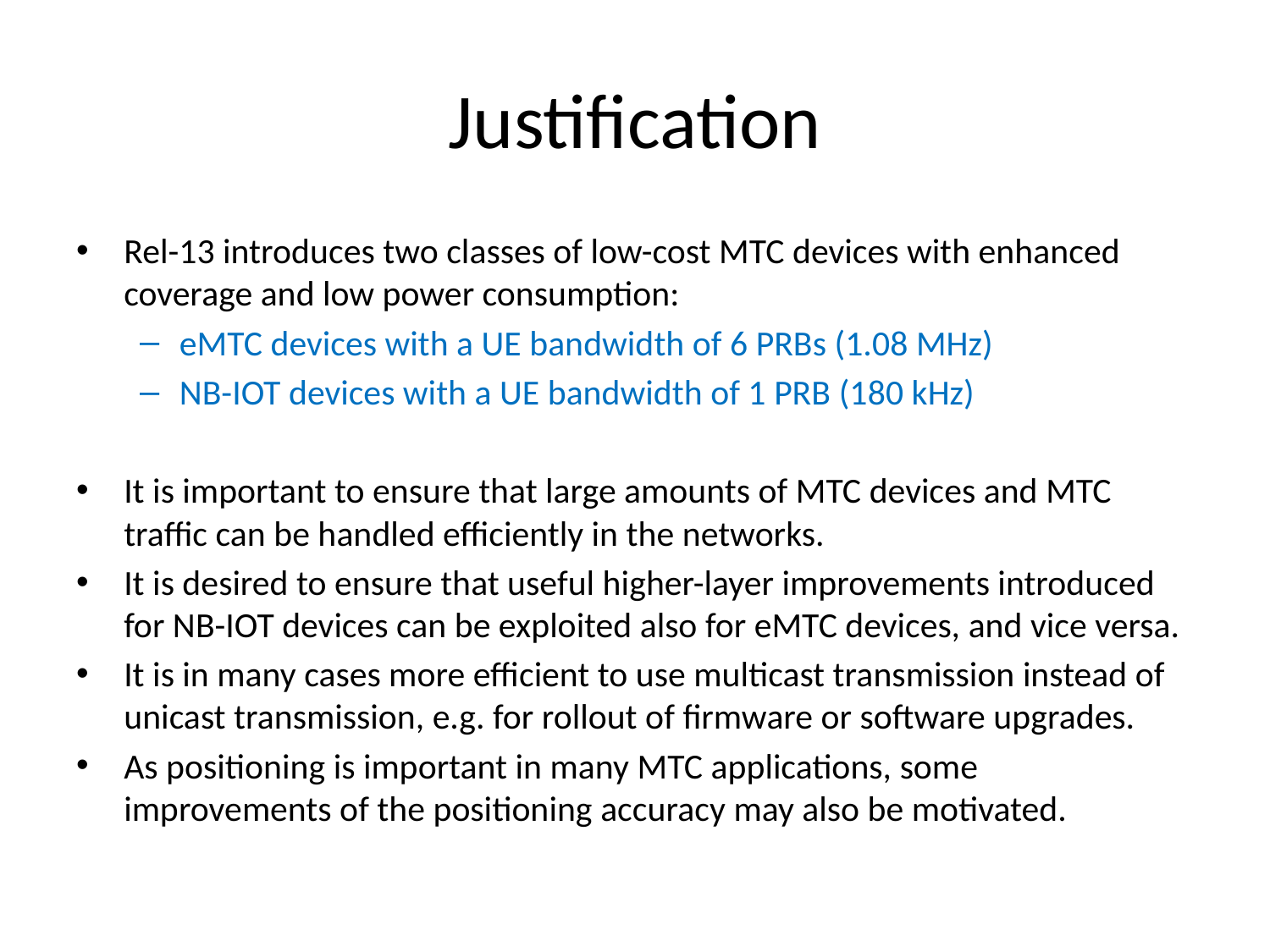

# Justification
Rel-13 introduces two classes of low-cost MTC devices with enhanced coverage and low power consumption:
eMTC devices with a UE bandwidth of 6 PRBs (1.08 MHz)
NB-IOT devices with a UE bandwidth of 1 PRB (180 kHz)

It is important to ensure that large amounts of MTC devices and MTC traffic can be handled efficiently in the networks.
It is desired to ensure that useful higher-layer improvements introduced for NB-IOT devices can be exploited also for eMTC devices, and vice versa.
It is in many cases more efficient to use multicast transmission instead of unicast transmission, e.g. for rollout of firmware or software upgrades.
As positioning is important in many MTC applications, some improvements of the positioning accuracy may also be motivated.